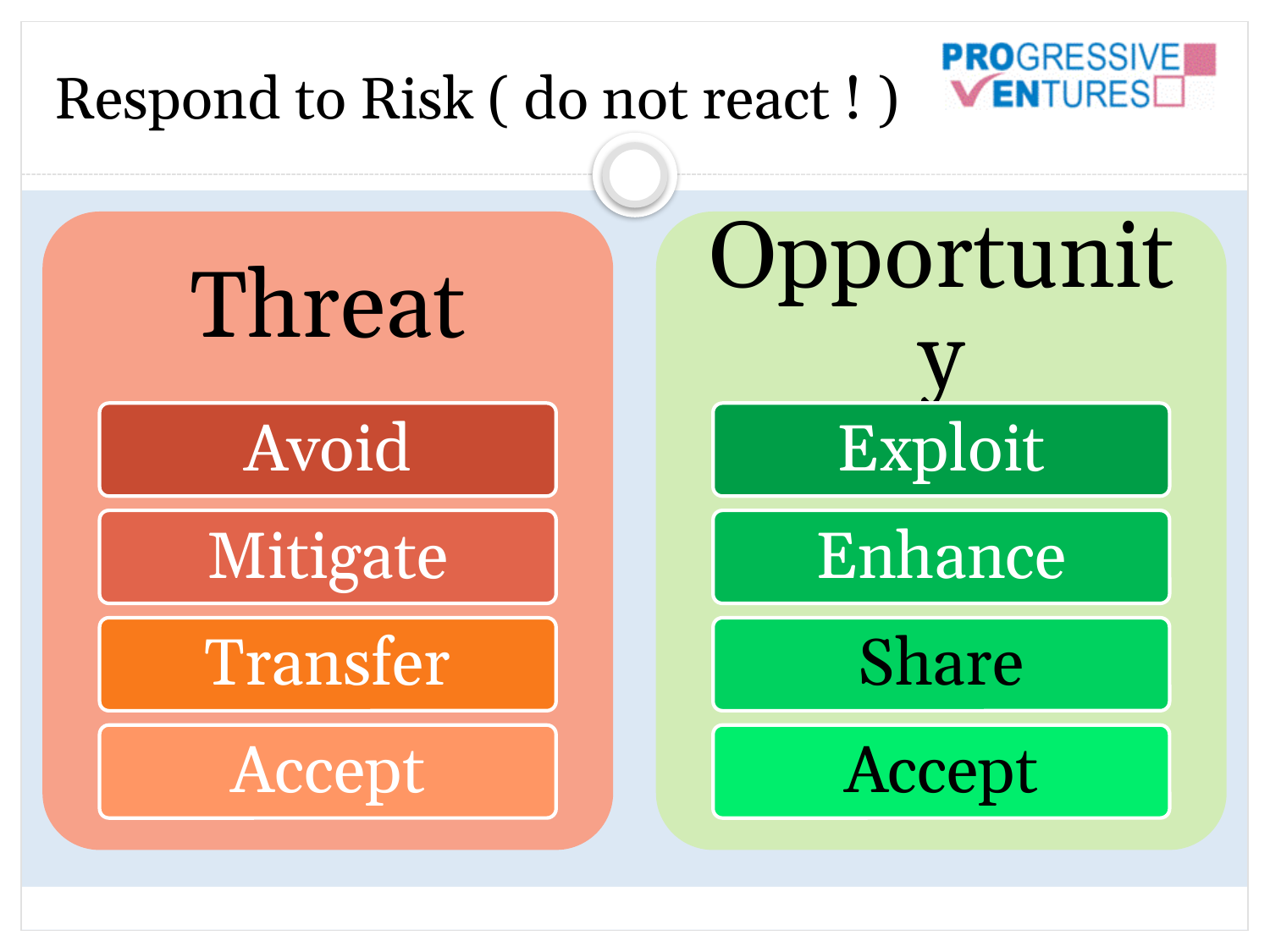

# Respond to Risk ( do not react ! )
Threat
Avoid
Mitigate
Transfer
Accept
Opportunity
Exploit
Enhance
Share
Accept